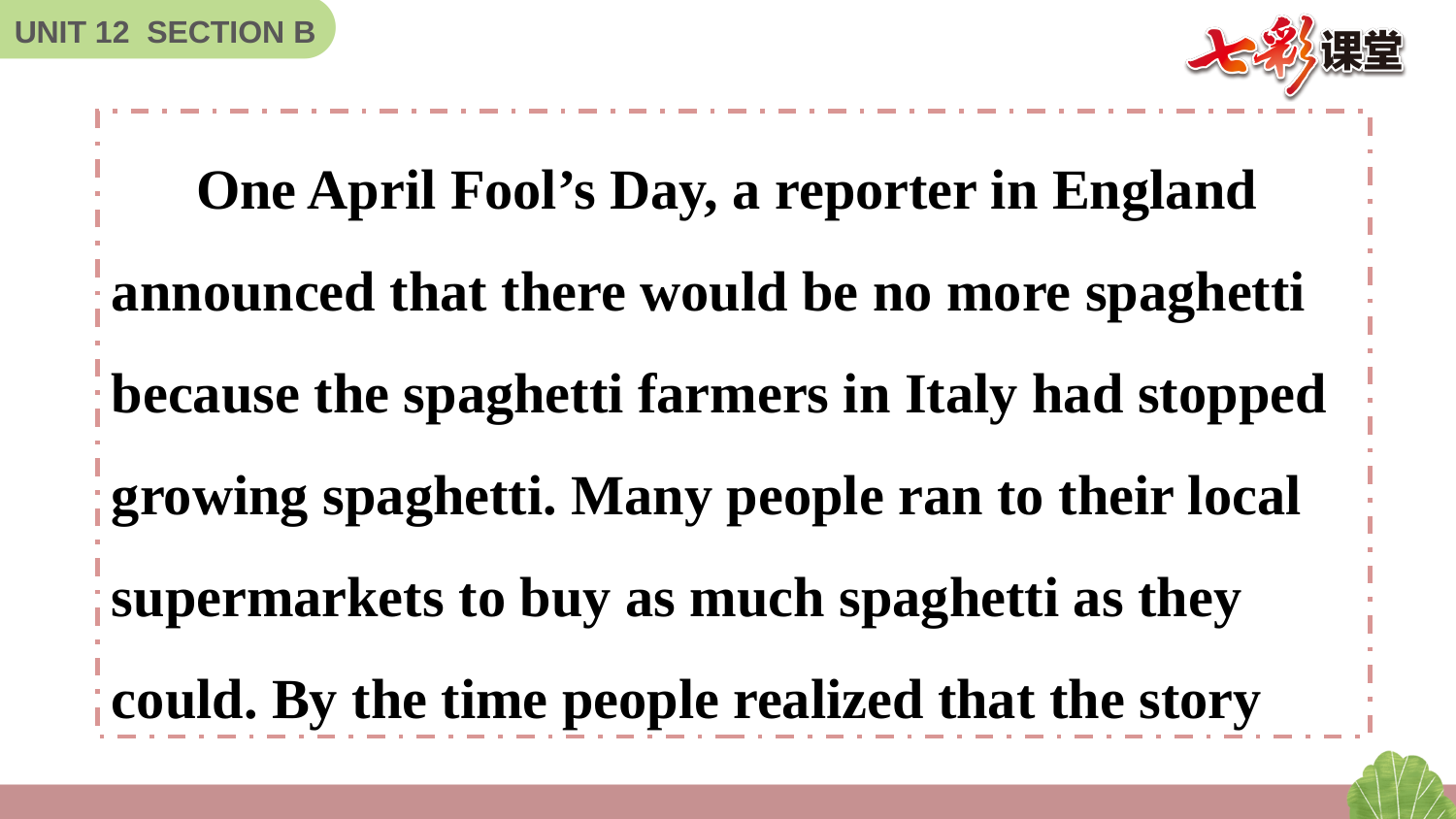

One April Fool’s Day, a reporter in England announced that there would be no more spaghetti because the spaghetti farmers in Italy had stopped growing spaghetti. Many people ran to their local supermarkets to buy as much spaghetti as they could. By the time people realized that the story